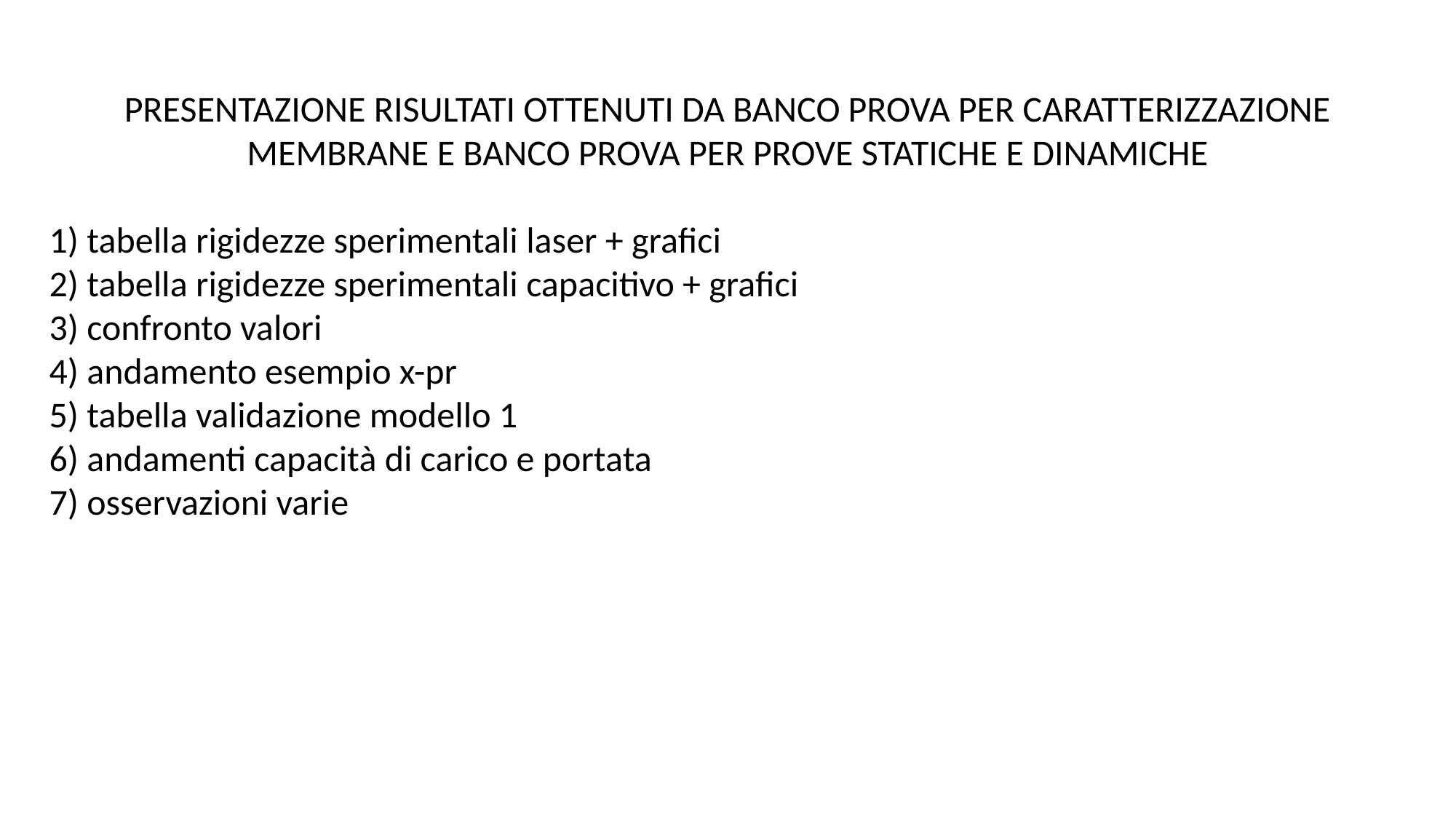

PRESENTAZIONE RISULTATI OTTENUTI DA BANCO PROVA PER CARATTERIZZAZIONE MEMBRANE E BANCO PROVA PER PROVE STATICHE E DINAMICHE

1) tabella rigidezze sperimentali laser + grafici
2) tabella rigidezze sperimentali capacitivo + grafici
3) confronto valori
4) andamento esempio x-pr
5) tabella validazione modello 1
6) andamenti capacità di carico e portata
7) osservazioni varie